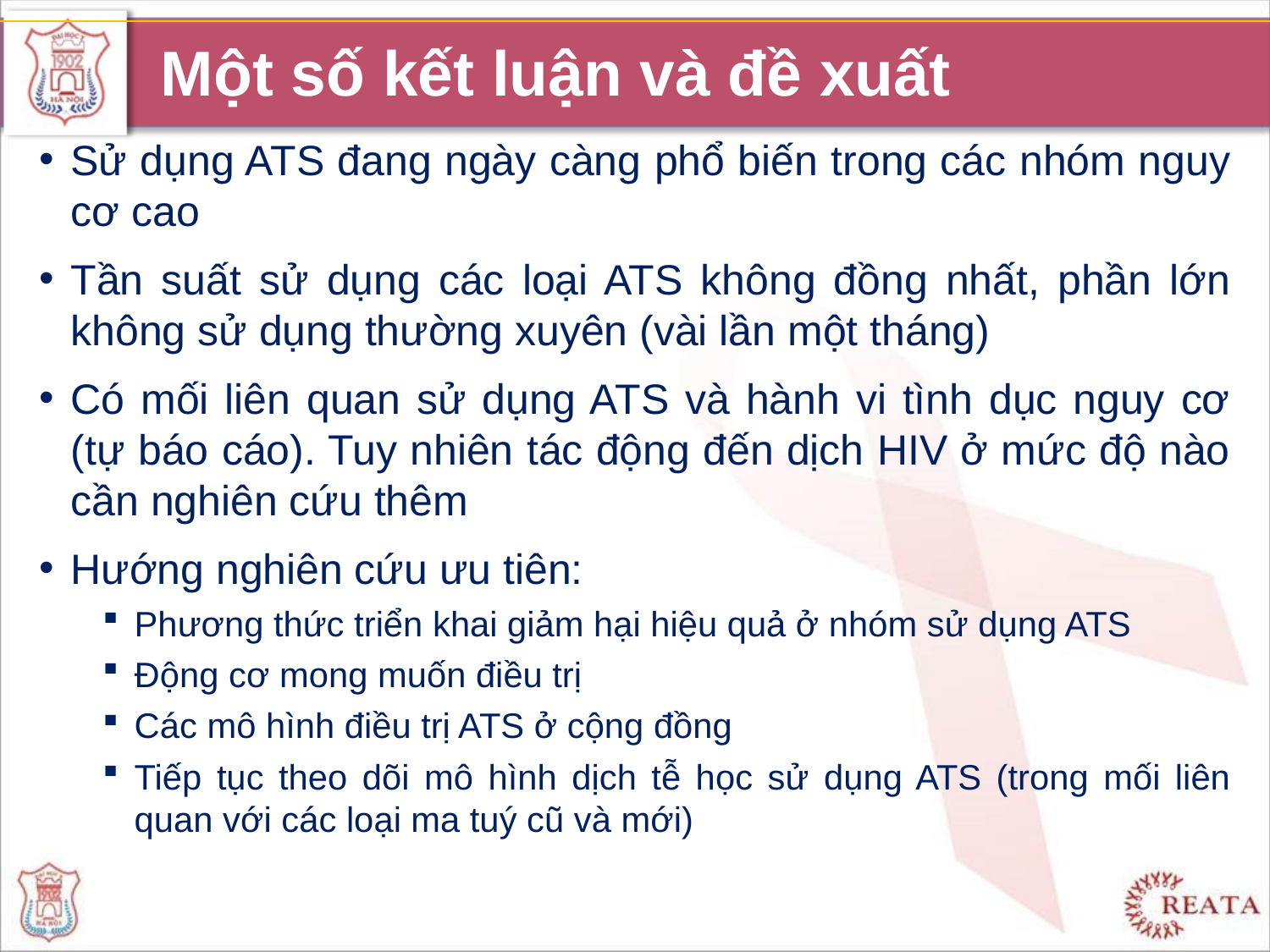

# Một số kết luận và đề xuất
Sử dụng ATS đang ngày càng phổ biến trong các nhóm nguy cơ cao
Tần suất sử dụng các loại ATS không đồng nhất, phần lớn không sử dụng thường xuyên (vài lần một tháng)
Có mối liên quan sử dụng ATS và hành vi tình dục nguy cơ (tự báo cáo). Tuy nhiên tác động đến dịch HIV ở mức độ nào cần nghiên cứu thêm
Hướng nghiên cứu ưu tiên:
Phương thức triển khai giảm hại hiệu quả ở nhóm sử dụng ATS
Động cơ mong muốn điều trị
Các mô hình điều trị ATS ở cộng đồng
Tiếp tục theo dõi mô hình dịch tễ học sử dụng ATS (trong mối liên quan với các loại ma tuý cũ và mới)